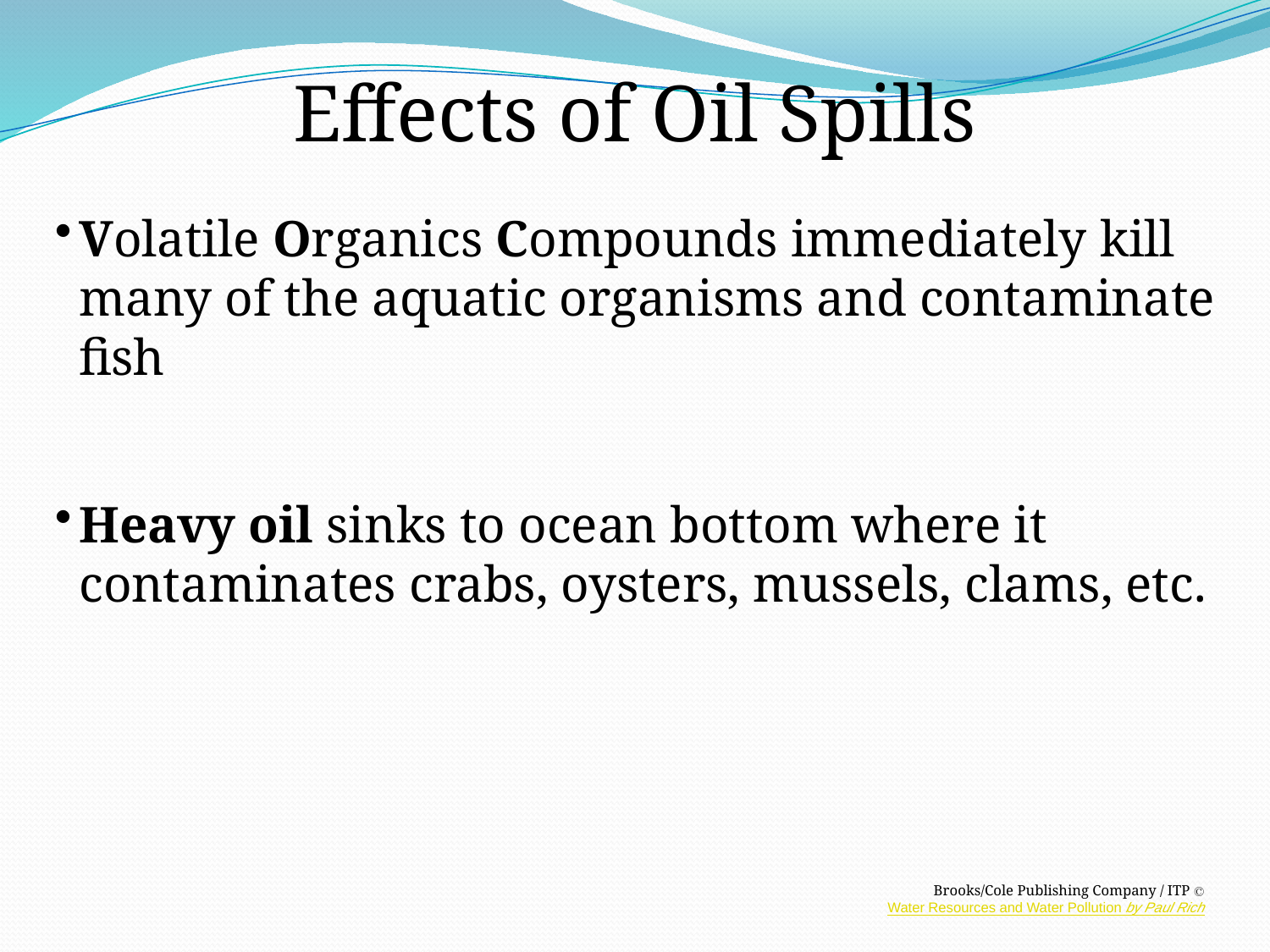

Effects of Oil Spills
Volatile Organics Compounds immediately kill many of the aquatic organisms and contaminate fish

Heavy oil sinks to ocean bottom where it contaminates crabs, oysters, mussels, clams, etc.

© Brooks/Cole Publishing Company / ITP Water Resources and Water Pollution by Paul Rich